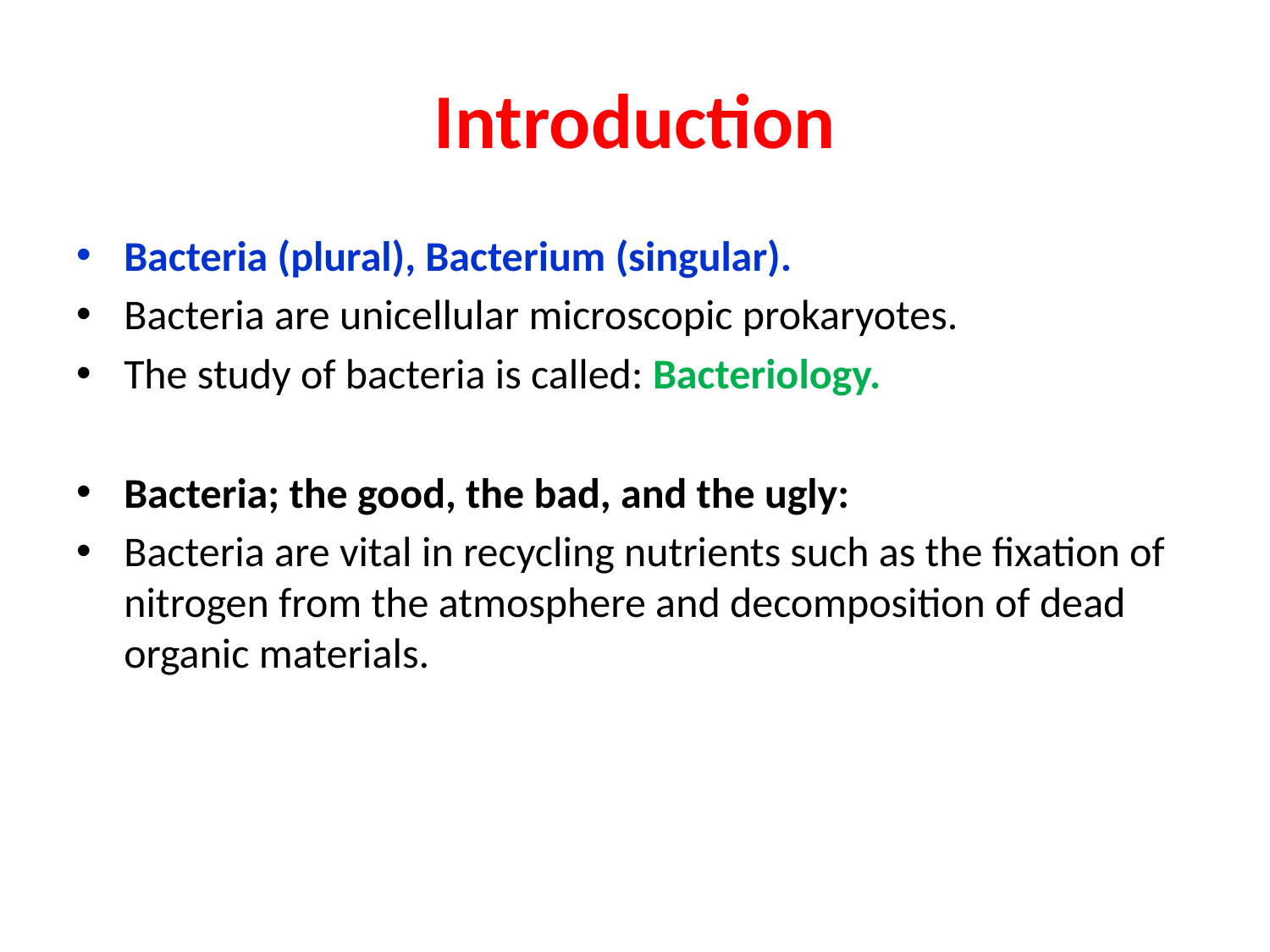

# Introduction
Bacteria (plural), Bacterium (singular).
Bacteria are unicellular microscopic prokaryotes.
The study of bacteria is called: Bacteriology.

Bacteria; the good, the bad, and the ugly:
Bacteria are vital in recycling nutrients such as the fixation of nitrogen from the atmosphere and decomposition of dead organic materials.